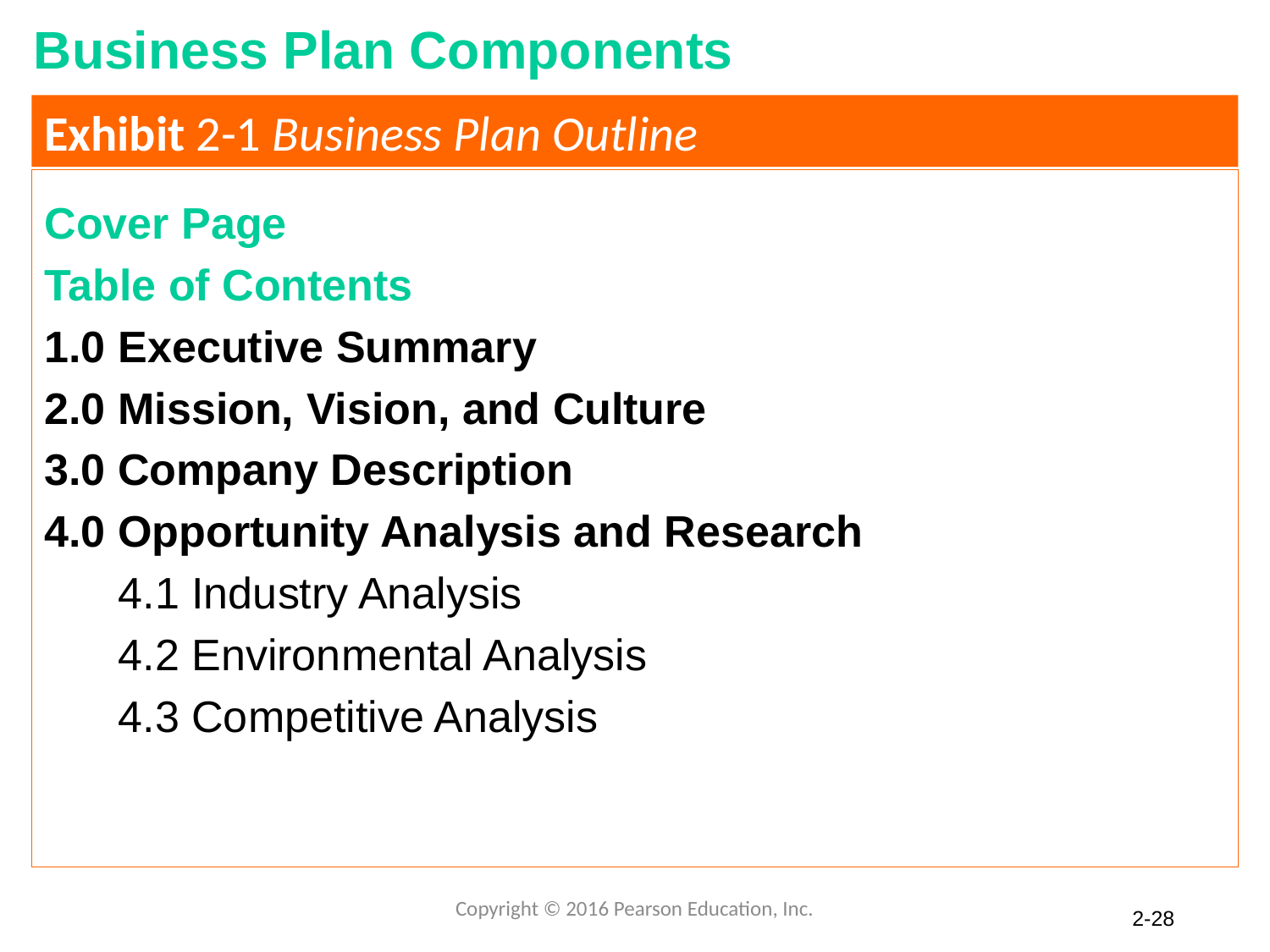

# Business Plan Components
Exhibit 2-1 Business Plan Outline

Cover Page
Table of Contents
1.0 Executive Summary
2.0 Mission, Vision, and Culture
3.0 Company Description
4.0 Opportunity Analysis and Research
      4.1 Industry Analysis
      4.2 Environmental Analysis
      4.3 Competitive Analysis
Copyright © 2016 Pearson Education, Inc.